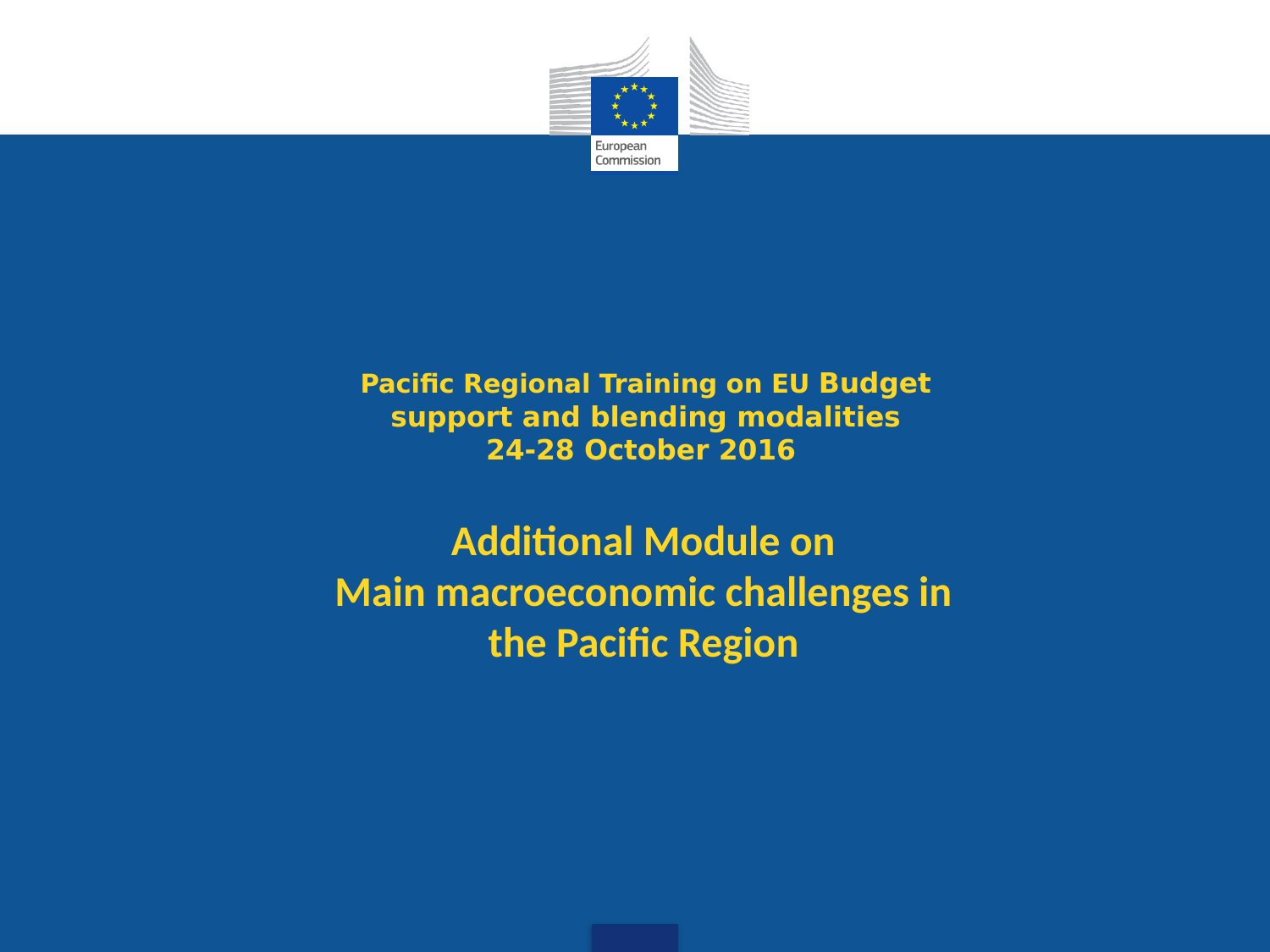

# Pacific Regional Training on EU Budget support and blending modalities 24-28 October 2016

Additional Module on
Main macroeconomic challenges in the Pacific Region